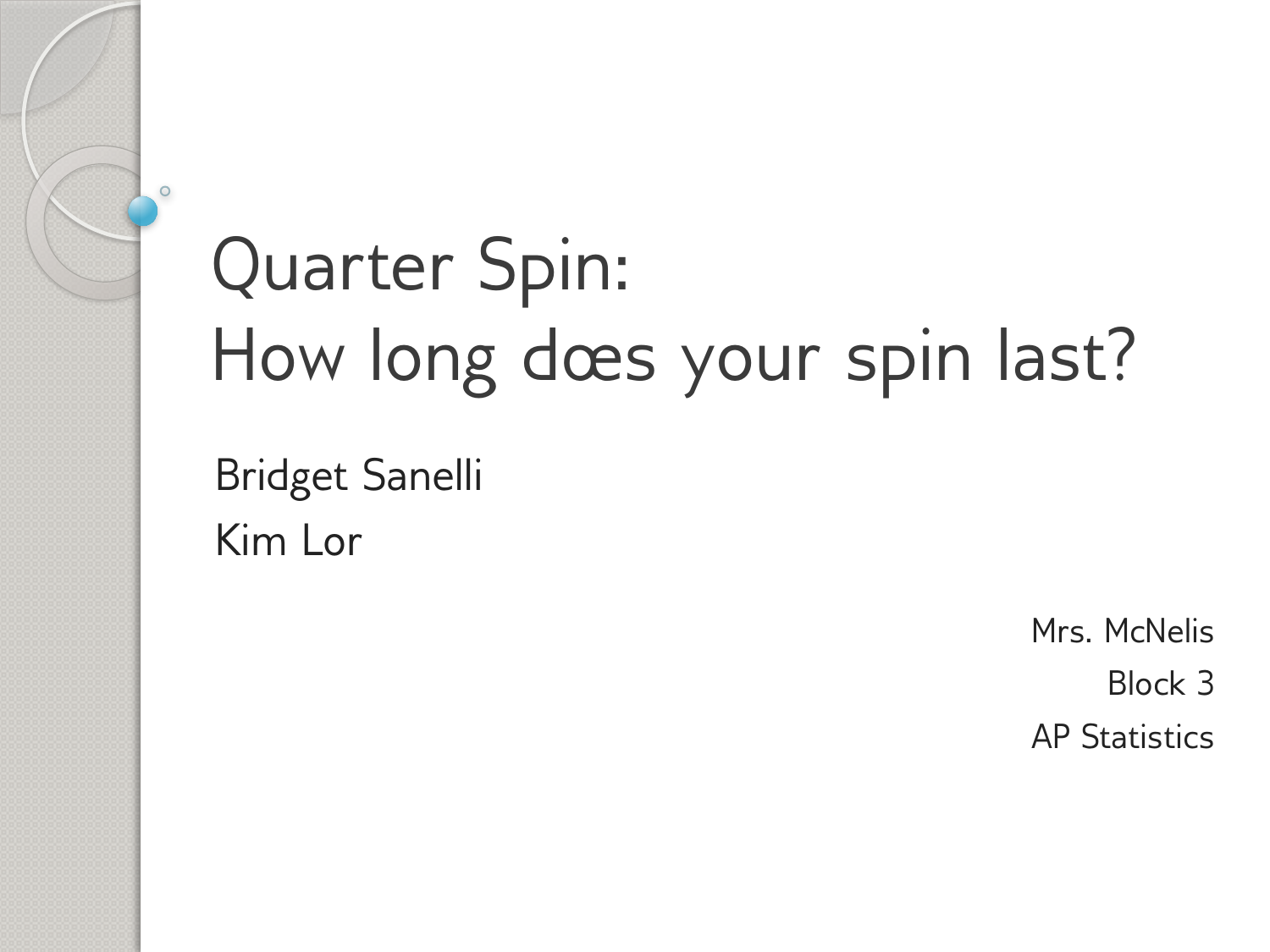

# Quarter Spin: How long does your spin last?
Bridget Sanelli
Kim Lor

Mrs. McNelis
Block 3
AP Statistics